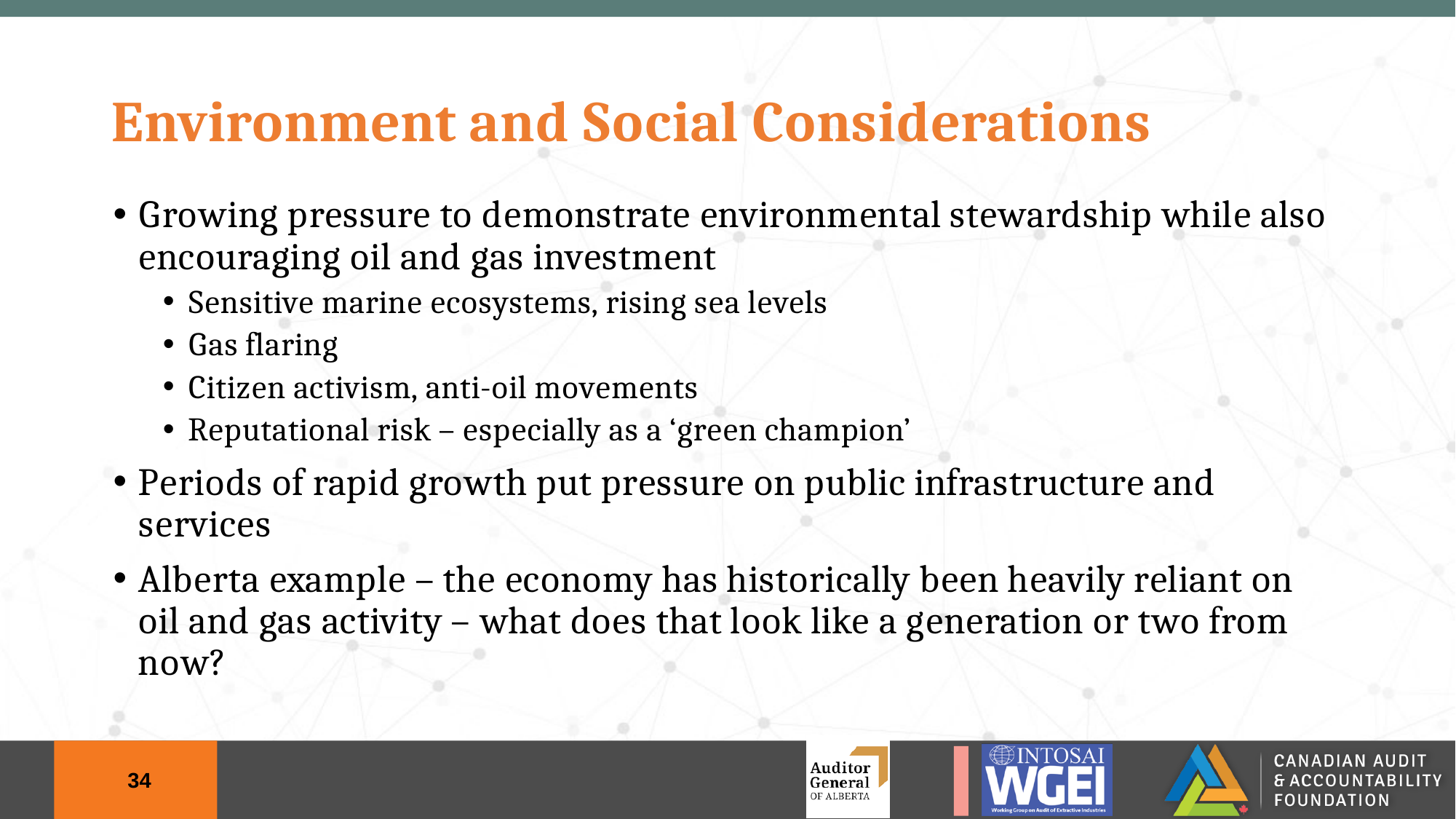

# Environment and Social Considerations
Growing pressure to demonstrate environmental stewardship while also encouraging oil and gas investment
Sensitive marine ecosystems, rising sea levels
Gas flaring
Citizen activism, anti-oil movements
Reputational risk – especially as a ‘green champion’
Periods of rapid growth put pressure on public infrastructure and services
Alberta example – the economy has historically been heavily reliant on oil and gas activity – what does that look like a generation or two from now?